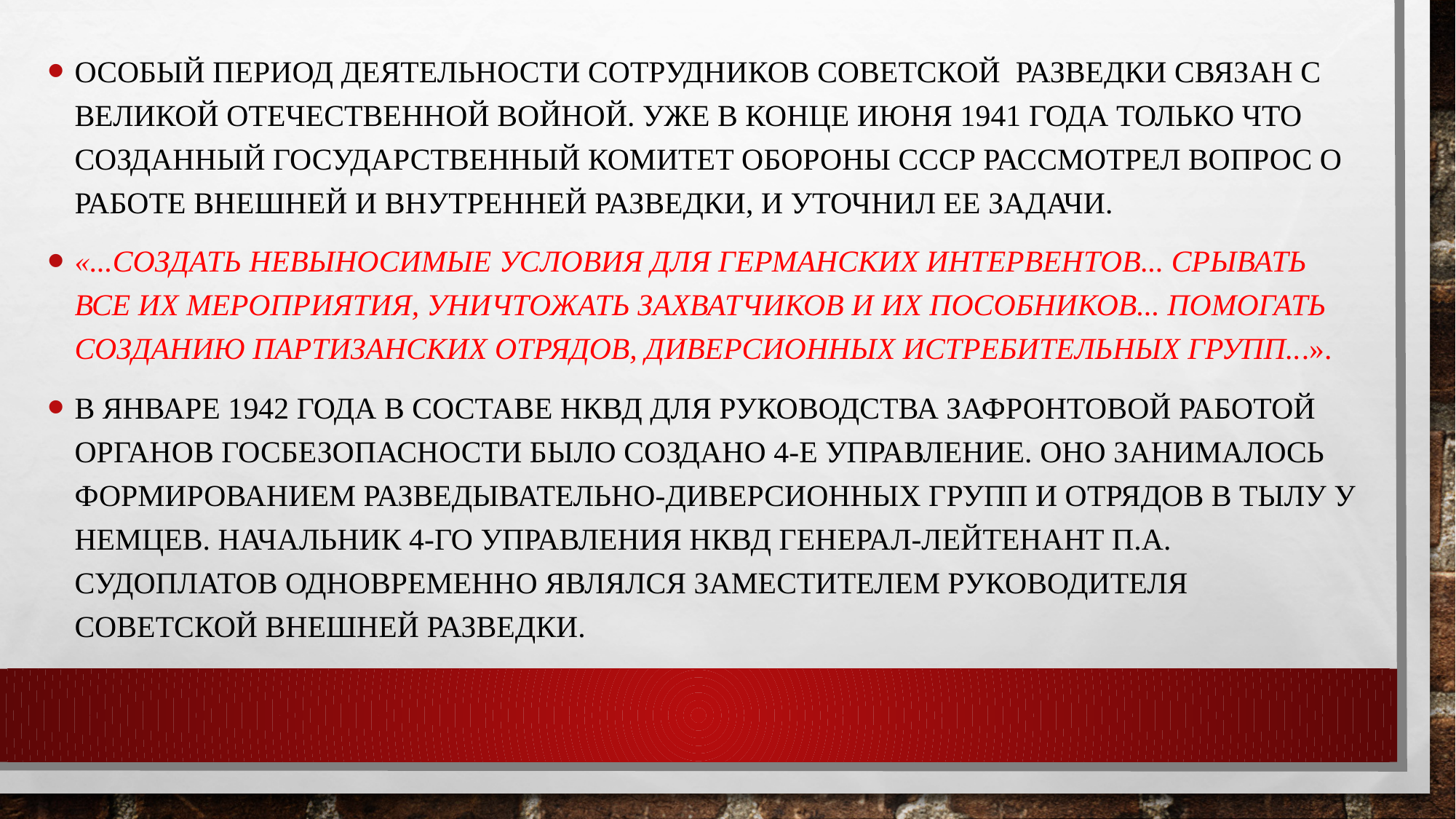

Особый период деятельности сотрудников советской  разведки связан с Великой Отечественной войной. Уже в конце июня 1941 года только что созданный Государственный комитет обороны СССР рассмотрел вопрос о работе внешней и внутренней разведки, и уточнил ее задачи.
«...создать невыносимые условия для германских интервентов... срывать все их мероприятия, уничтожать захватчиков и их пособников... помогать созданию партизанских отрядов, диверсионных истребительных групп...».
В январе 1942 года в составе НКВД для руководства зафронтовой работой органов госбезопасности было создано 4-е управление. Оно занималось формированием разведывательно-диверсионных групп и отрядов в тылу у немцев. Начальник 4-го управления НКВД генерал-лейтенант П.А. Судоплатов одновременно являлся заместителем руководителя советской внешней разведки.